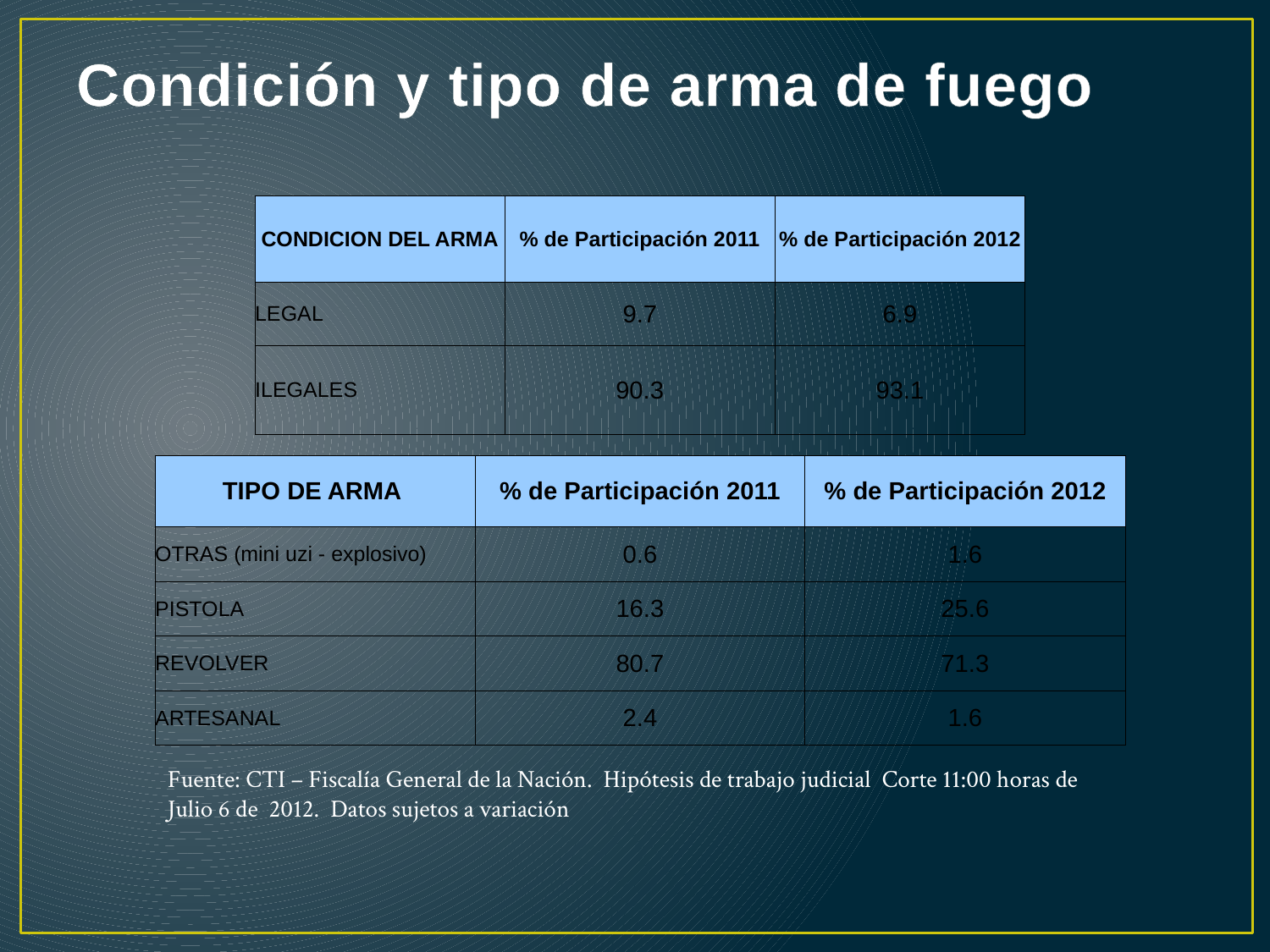

# Condición y tipo de arma de fuego
| CONDICION DEL ARMA | % de Participación 2011 | % de Participación 2012 |
| --- | --- | --- |
| LEGAL | 9.7 | 6.9 |
| ILEGALES | 90.3 | 93.1 |
| TIPO DE ARMA | % de Participación 2011 | % de Participación 2012 |
| --- | --- | --- |
| OTRAS (mini uzi - explosivo) | 0.6 | 1.6 |
| PISTOLA | 16.3 | 25.6 |
| REVOLVER | 80.7 | 71.3 |
| ARTESANAL | 2.4 | 1.6 |
Fuente: CTI – Fiscalía General de la Nación.  Hipótesis de trabajo judicial  Corte 11:00 horas de  Julio 6 de  2012.  Datos sujetos a variación